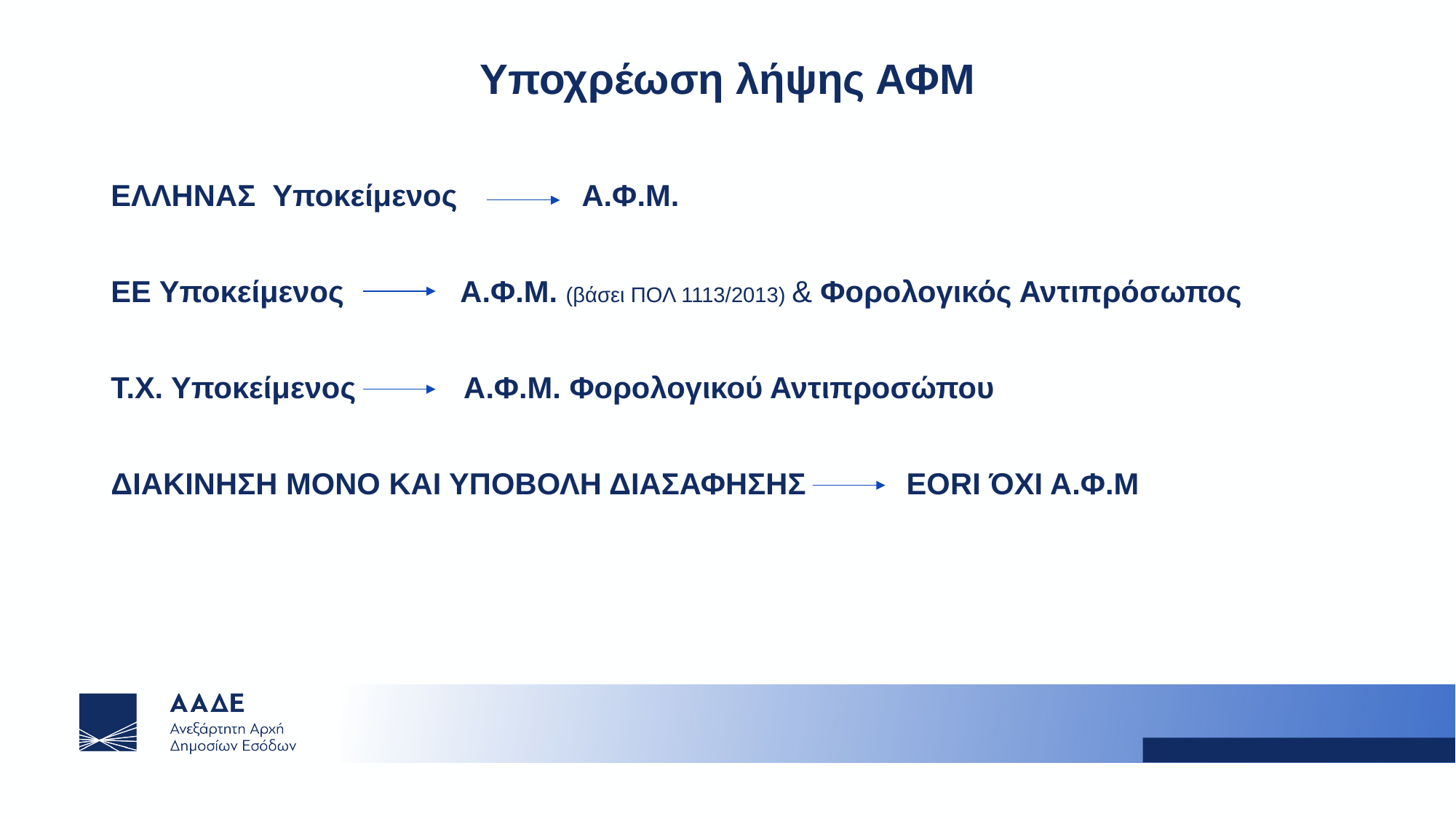

Υποχρέωση λήψης ΑΦΜ
ΕΛΛΗΝΑΣ  Υποκείμενος               Α.Φ.Μ.

ΕΕ Υποκείμενος              Α.Φ.Μ. (βάσει ΠΟΛ 1113/2013) & Φορολογικός Αντιπρόσωπος

Τ.Χ. Υποκείμενος             Α.Φ.Μ. Φορολογικού Αντιπροσώπου

ΔΙΑΚΙΝΗΣΗ ΜΟΝΟ ΚΑΙ ΥΠΟΒΟΛΗ ΔΙΑΣΑΦΗΣΗΣ            ΕΟRΙ ΌΧΙ Α.Φ.Μ